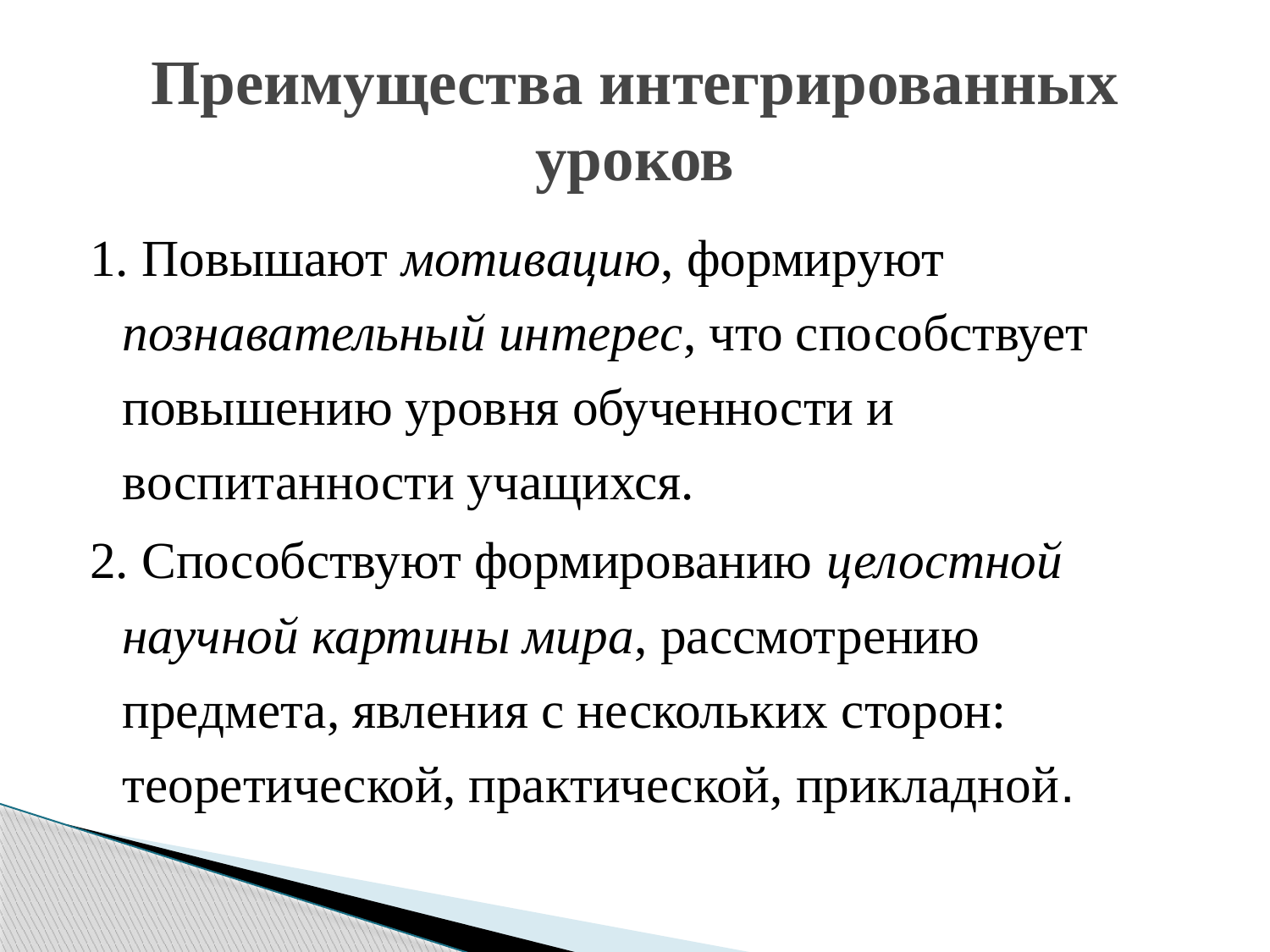

# Преимущества интегрированных уроков
1. Повышают мотивацию, формируют познавательный интерес, что способствует повышению уровня обученности и воспитанности учащихся.
2. Способствуют формированию целостной научной картины мира, рассмотрению предмета, явления с нескольких сторон: теоретической, практической, прикладной.